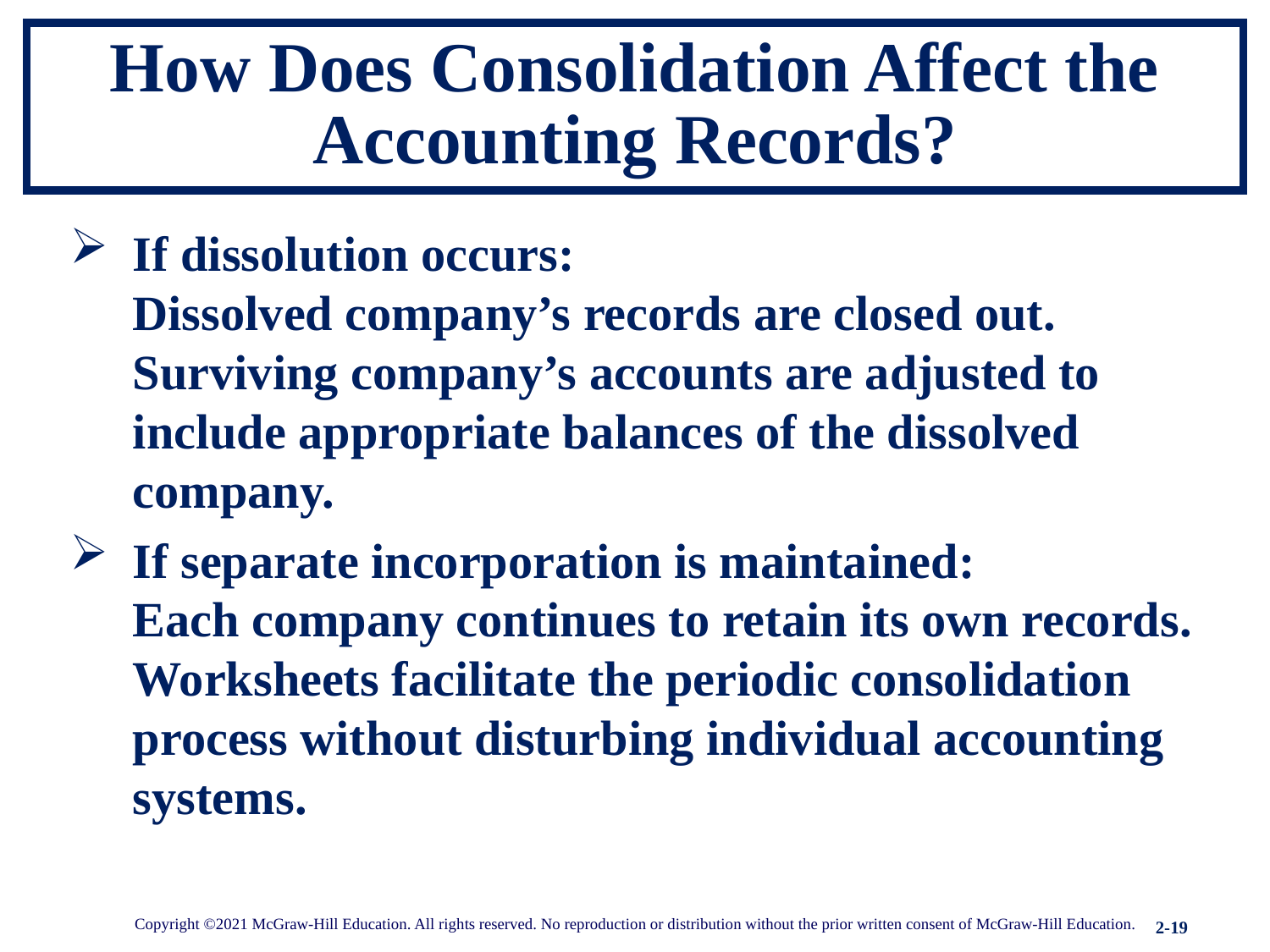

# How Does Consolidation Affect the Accounting Records?
If dissolution occurs:
	Dissolved company’s records are closed out. Surviving company’s accounts are adjusted to include appropriate balances of the dissolved company.
If separate incorporation is maintained:
	Each company continues to retain its own records. Worksheets facilitate the periodic consolidation process without disturbing individual accounting systems.
Copyright ©2021 McGraw-Hill Education. All rights reserved. No reproduction or distribution without the prior written consent of McGraw-Hill Education.
2-19